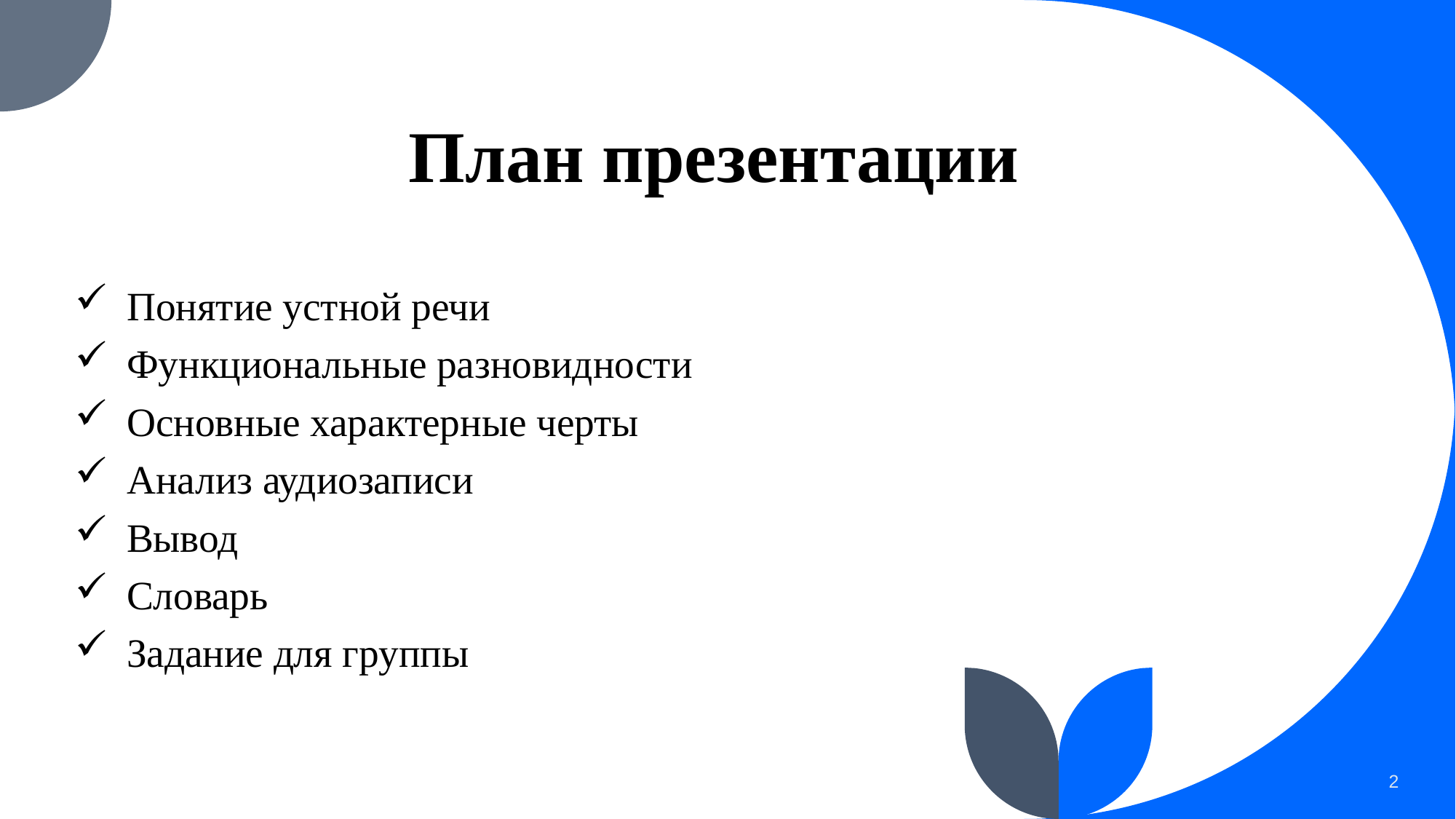

# План презентации
Понятие устной речи
Функциональные разновидности
Основные характерные черты
Анализ аудиозаписи
Вывод
Словарь
Задание для группы
2